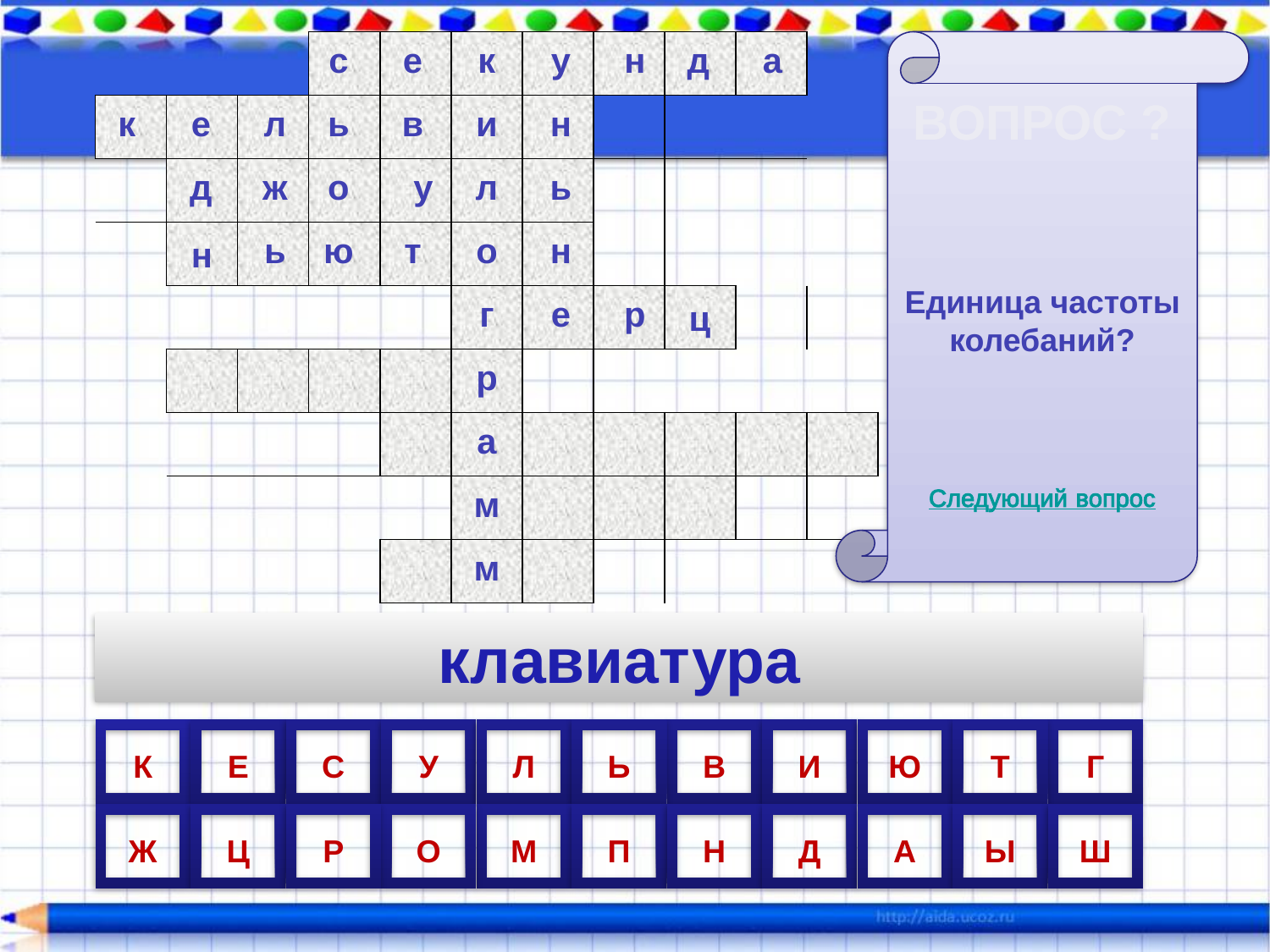

|  |  |  |  |  |  |  |  |  |  |  |
| --- | --- | --- | --- | --- | --- | --- | --- | --- | --- | --- |
|  |  |  |  |  |  |  |  |  |  |  |
|  |  |  |  |  |  |  |  |  |  |  |
|  |  |  |  |  |  |  |  |  |  |  |
|  |  |  |  |  |  |  |  |  |  |  |
|  |  |  |  |  |  |  |  |  |  |  |
|  |  |  |  |  |  |  |  |  |  |  |
|  |  |  |  |  |  |  |  |  |  |  |
|  |  |  |  |  |  |  |  |  |  |  |
с
е
к
у
н
д
а
Единица частоты колебаний?
ВОПРОС ?
к
е
л
ь
в
и
н
д
ж
о
у
л
ь
ь
ю
т
о
н
н
г
е
р
ц
р
а
м
Следующий вопрос
м
клавиатура

К
Е
С
У
Л
Ь
В
И
Ю
Т
Г

Ж
Ц
Р
О
М
П
Н
Д
А
Ы
Ш